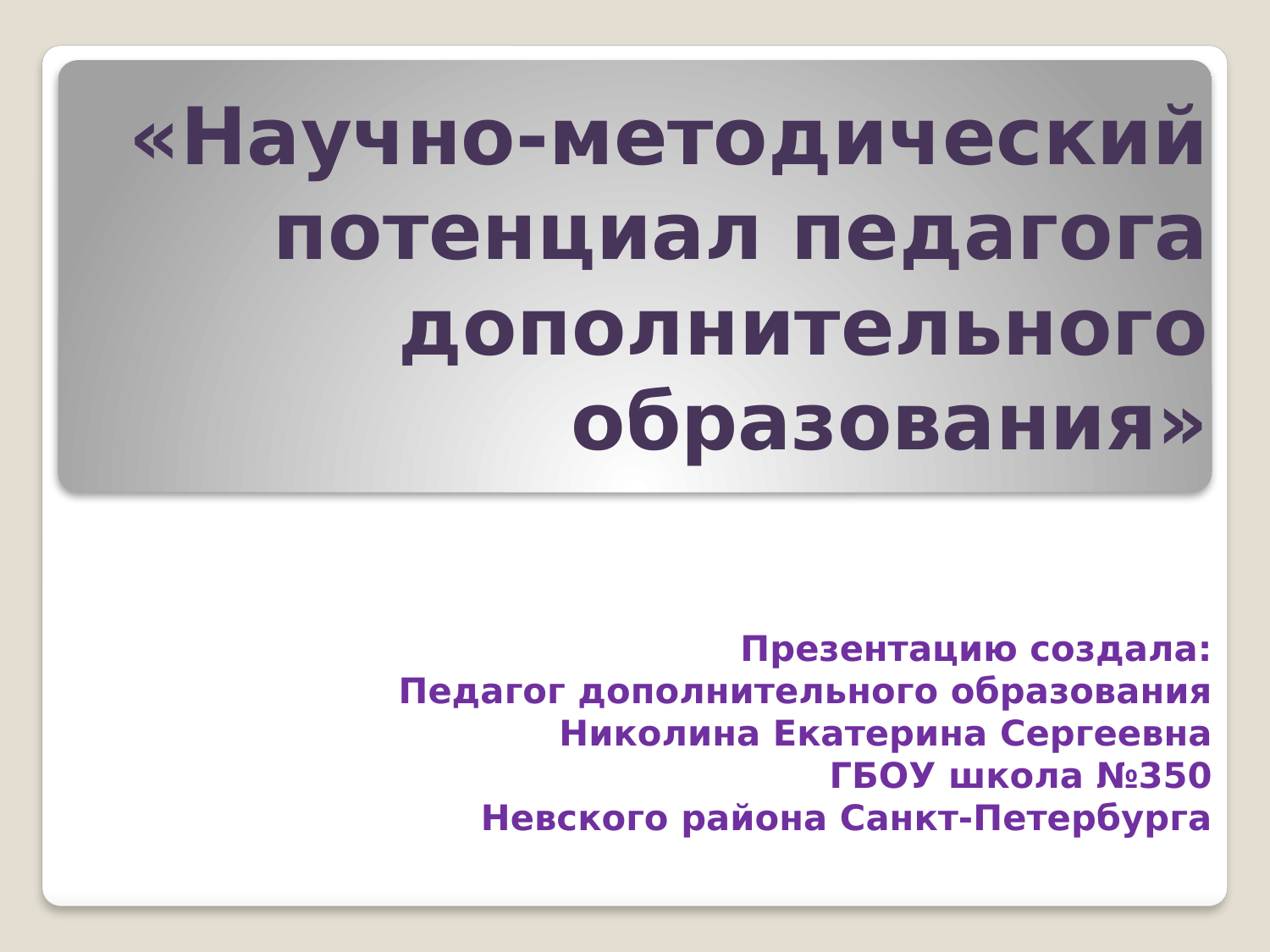

# «Научно-методический потенциал педагога дополнительного образования»
Презентацию создала:
Педагог дополнительного образования
Николина Екатерина Сергеевна
ГБОУ школа №350
Невского района Санкт-Петербурга